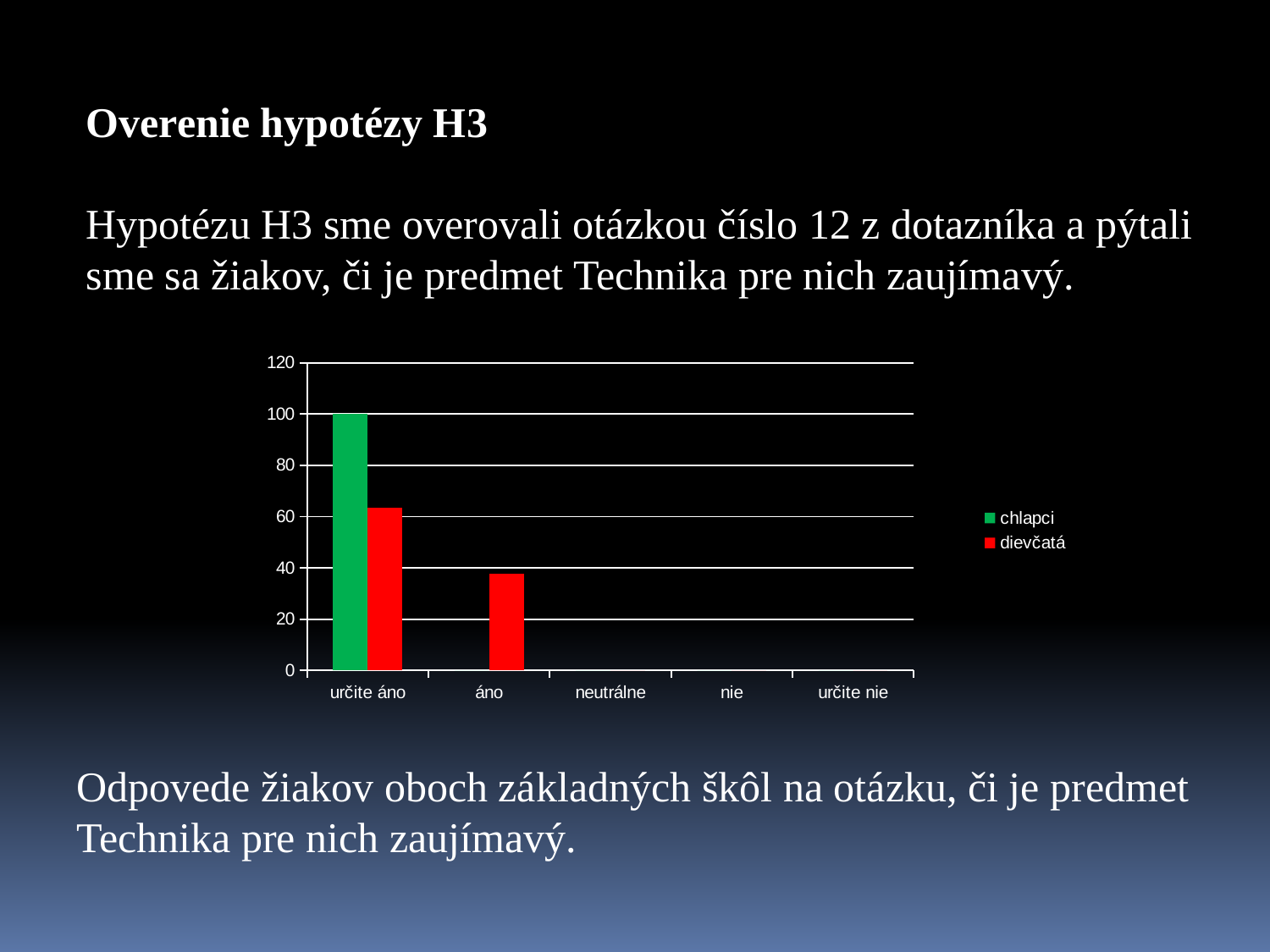

Overenie hypotézy H3

Hypotézu H3 sme overovali otázkou číslo 12 z dotazníka a pýtali
sme sa žiakov, či je predmet Technika pre nich zaujímavý.

### Chart

| Category |  |  |
|---|---|---|
| určite áno | 100.0 | 63.3 |
| áno | 0.0 | 37.6 |
| neutrálne | 0.0 | 0.0 |
| nie | 0.0 | 0.0 |
| určite nie | 0.0 | 0.0 |
Odpovede žiakov oboch základných škôl na otázku, či je predmet
Technika pre nich zaujímavý.